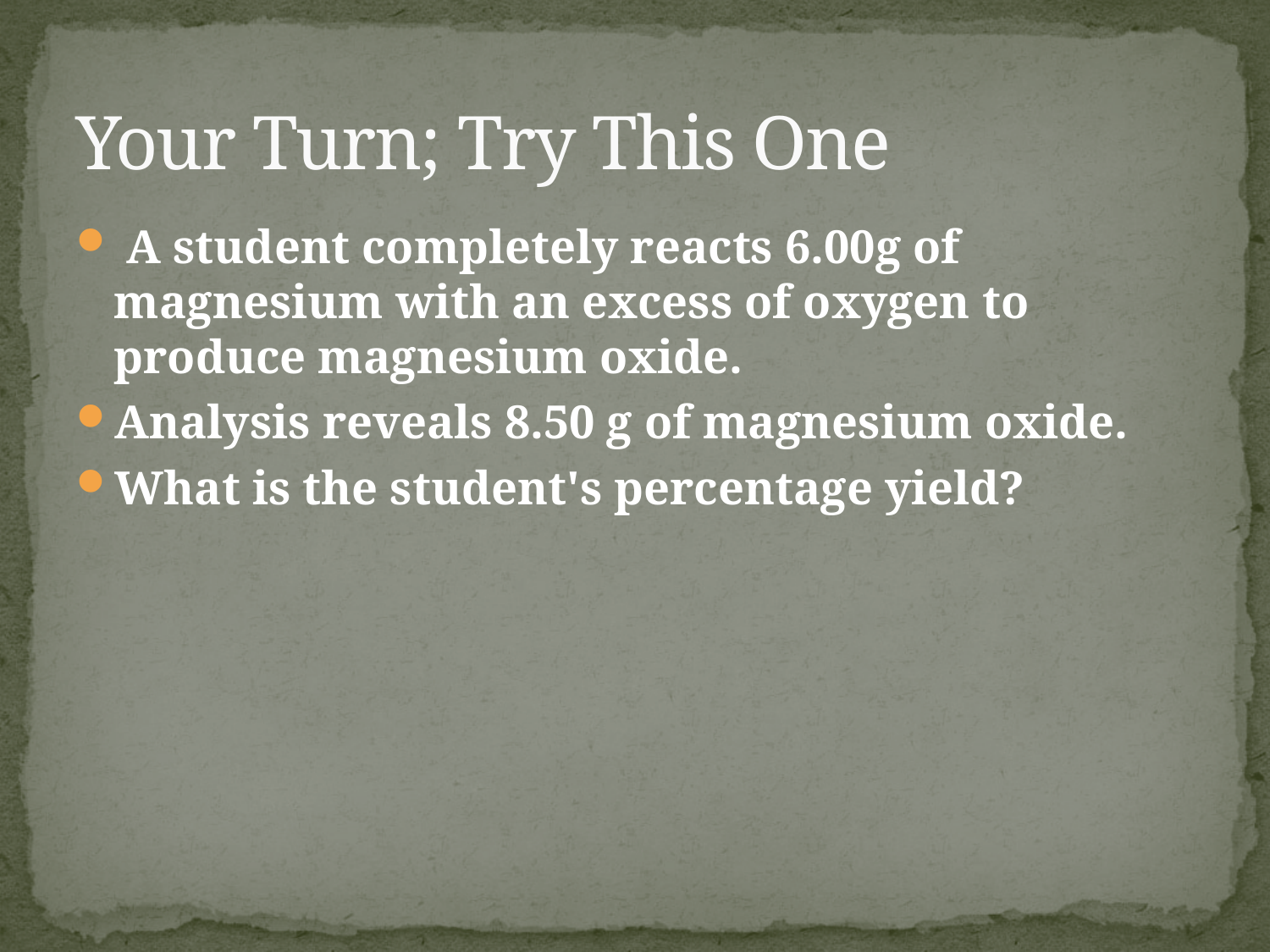

# Your Turn; Try This One
 A student completely reacts 6.00g of magnesium with an excess of oxygen to produce magnesium oxide.
Analysis reveals 8.50 g of magnesium oxide.
What is the student's percentage yield?